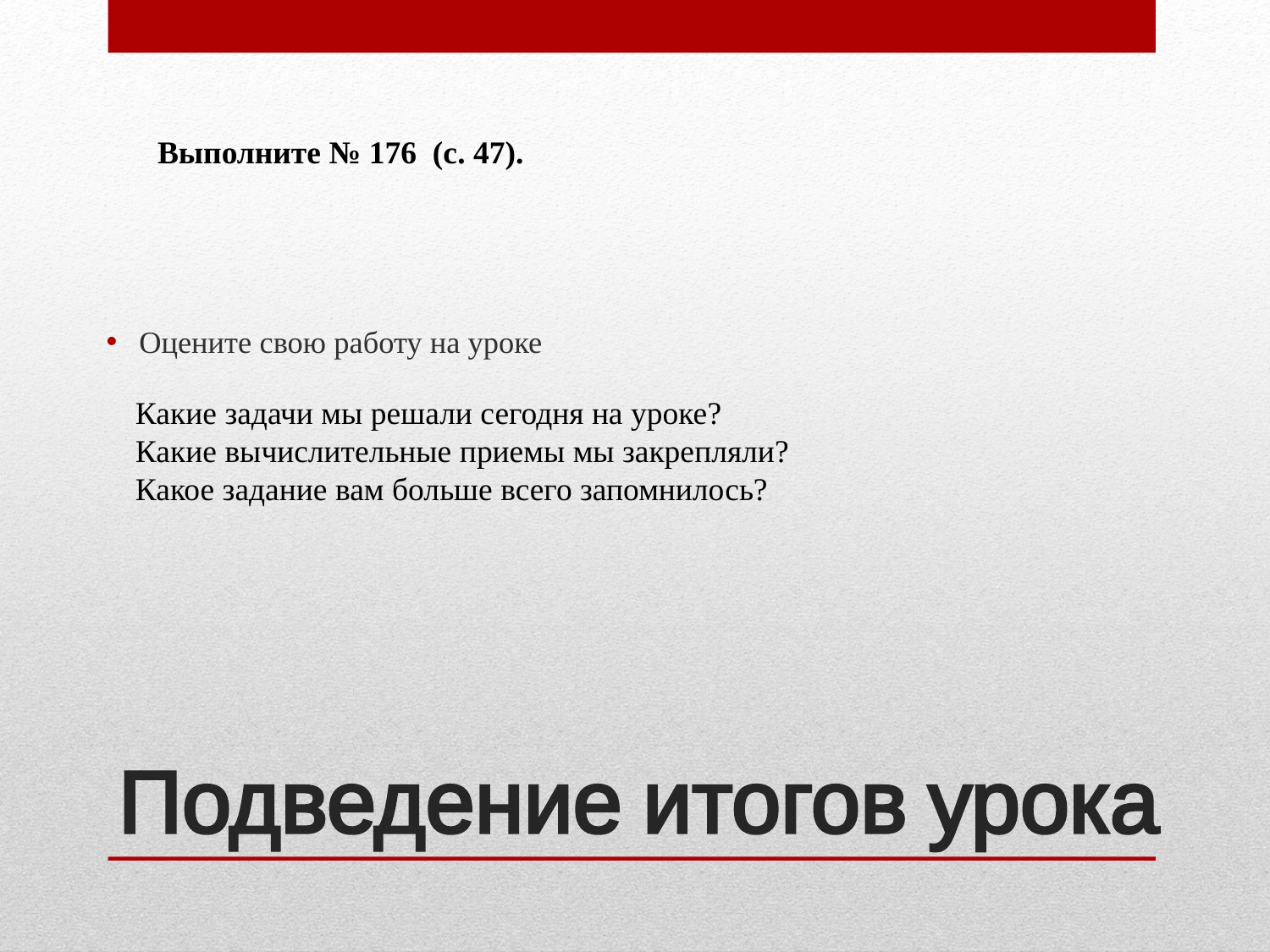

Выполните № 176  (с. 47).
Оцените свою работу на уроке
 Какие задачи мы решали сегодня на уроке?
 Какие вычислительные приемы мы закрепляли?
 Какое задание вам больше всего запомнилось?
# Подведение итогов урока